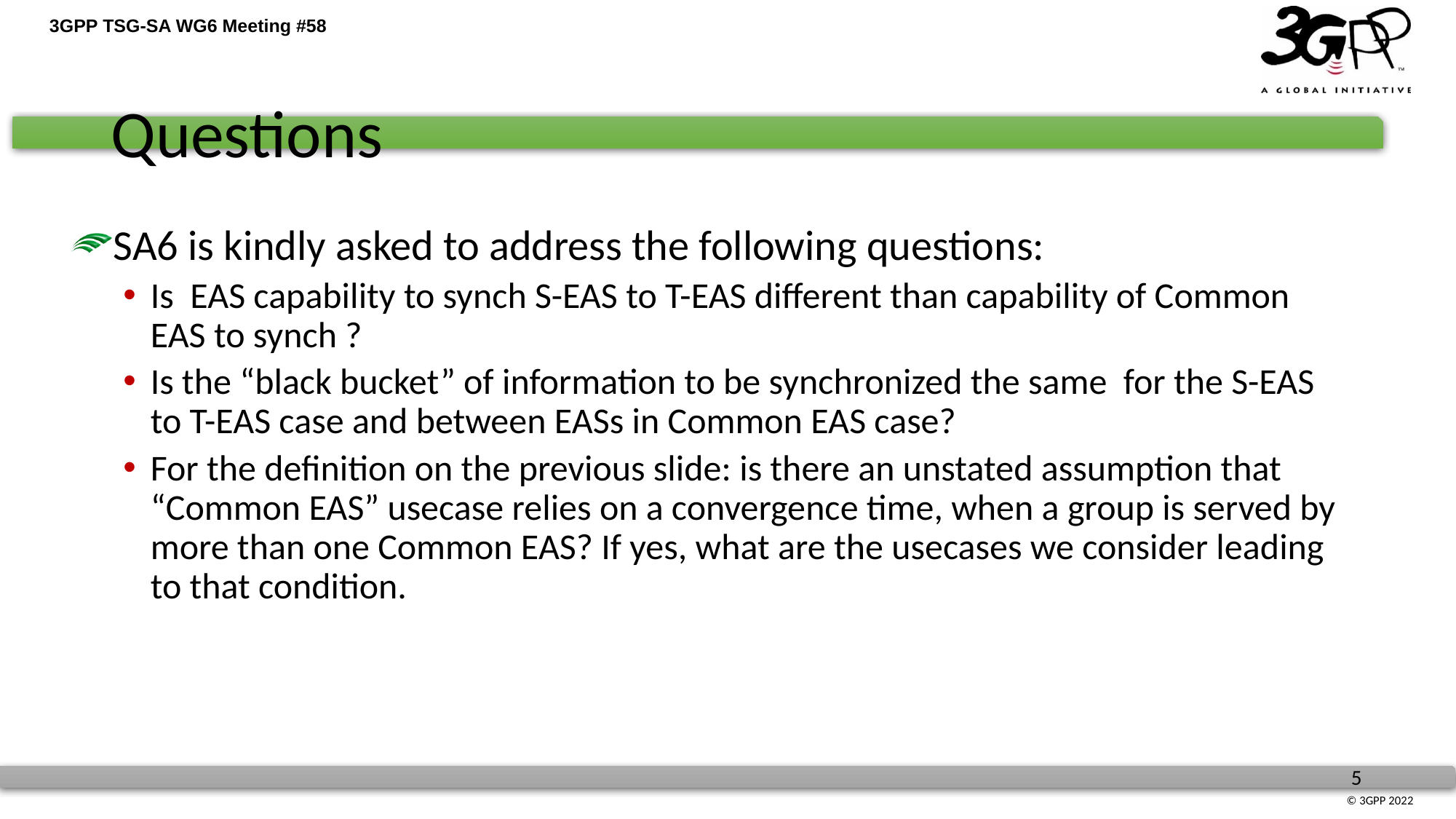

# Questions
SA6 is kindly asked to address the following questions:
Is  EAS capability to synch S-EAS to T-EAS different than capability of Common EAS to synch ?
Is the “black bucket” of information to be synchronized the same  for the S-EAS to T-EAS case and between EASs in Common EAS case?
For the definition on the previous slide: is there an unstated assumption that “Common EAS” usecase relies on a convergence time, when a group is served by more than one Common EAS? If yes, what are the usecases we consider leading to that condition.